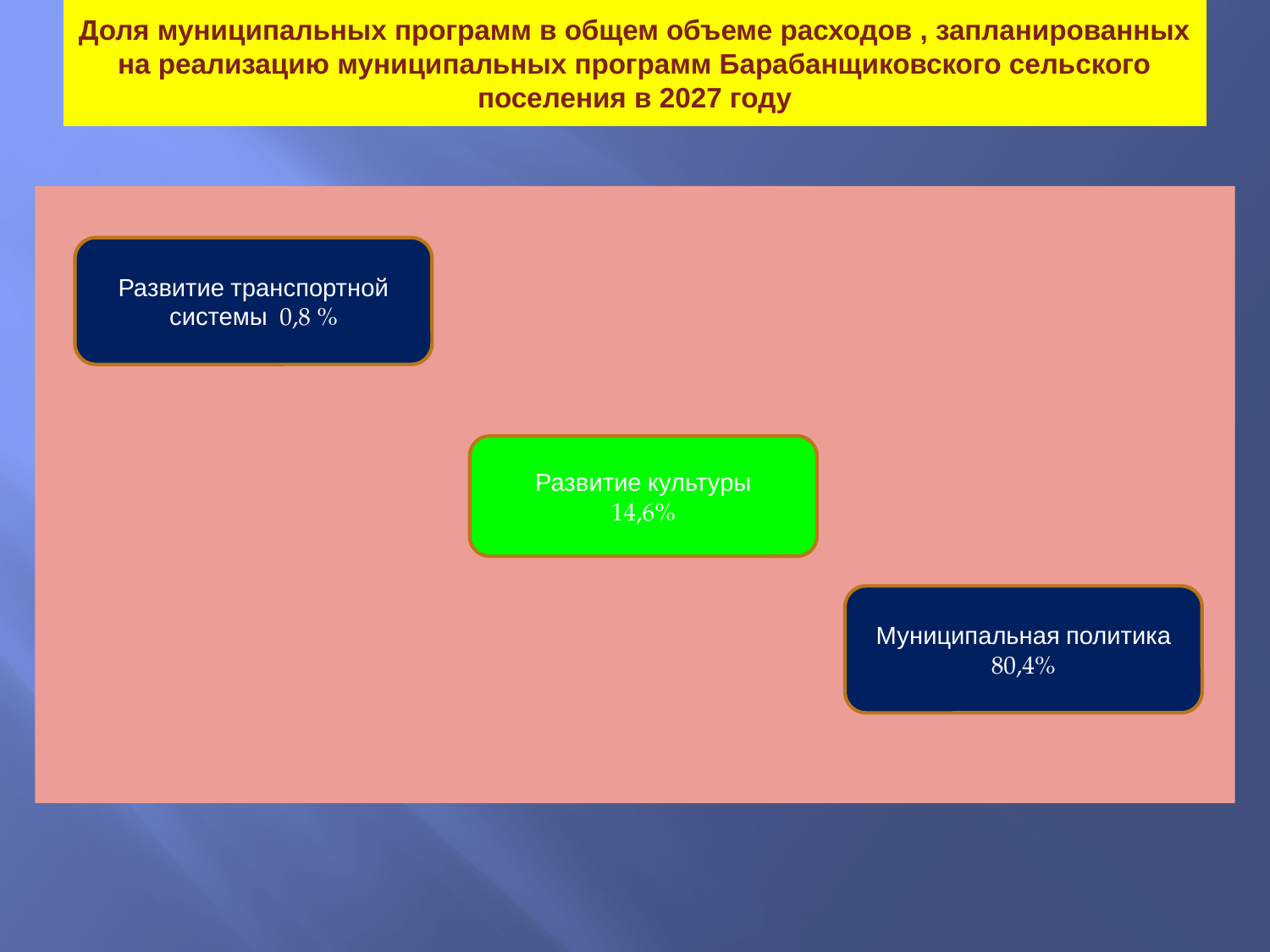

# Доля муниципальных программ в общем объеме расходов , запланированных на реализацию муниципальных программ Барабанщиковского сельского поселения в 2027 году

Развитие транспортной системы  0,8 %
Развитие культуры
14,6%
Муниципальная политика 80,4%